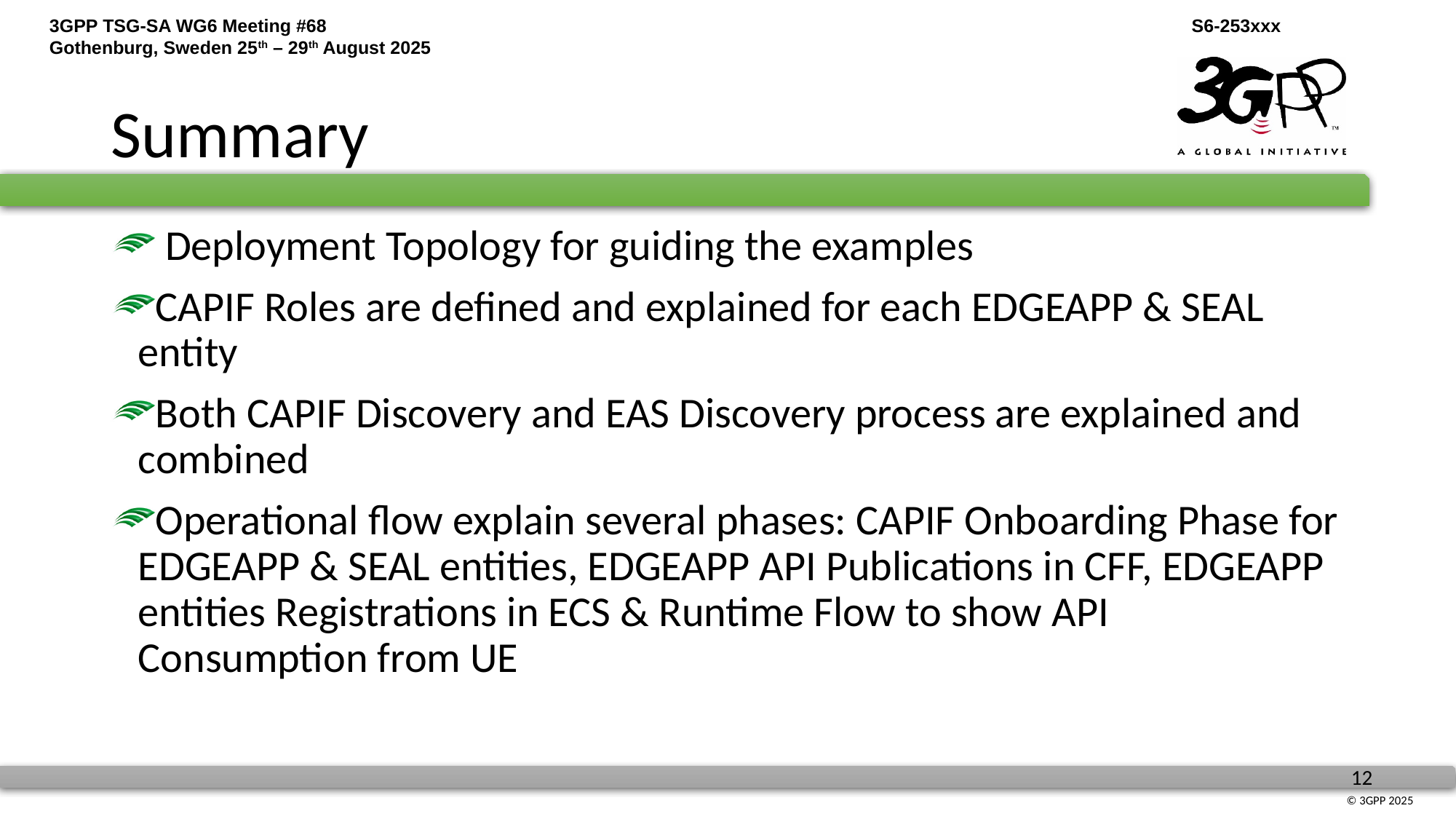

# Summary
 Deployment Topology for guiding the examples
CAPIF Roles are defined and explained for each EDGEAPP & SEAL entity
Both CAPIF Discovery and EAS Discovery process are explained and combined
Operational flow explain several phases: CAPIF Onboarding Phase for EDGEAPP & SEAL entities, EDGEAPP API Publications in CFF, EDGEAPP entities Registrations in ECS & Runtime Flow to show API Consumption from UE